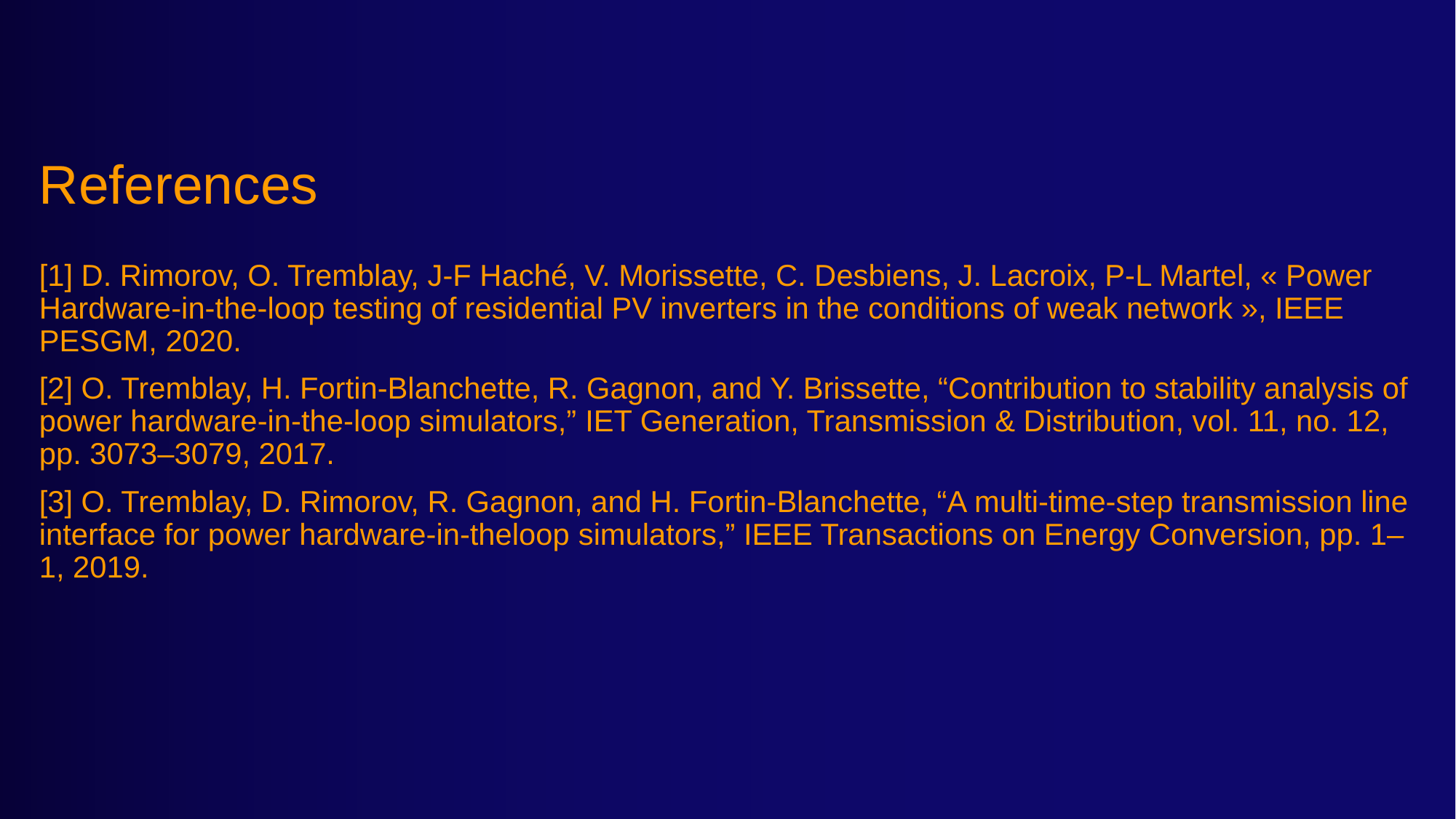

# References
[1] D. Rimorov, O. Tremblay, J-F Haché, V. Morissette, C. Desbiens, J. Lacroix, P-L Martel, « Power Hardware-in-the-loop testing of residential PV inverters in the conditions of weak network », IEEE PESGM, 2020.
[2] O. Tremblay, H. Fortin-Blanchette, R. Gagnon, and Y. Brissette, “Contribution to stability analysis of power hardware-in-the-loop simulators,” IET Generation, Transmission & Distribution, vol. 11, no. 12, pp. 3073–3079, 2017.
[3] O. Tremblay, D. Rimorov, R. Gagnon, and H. Fortin-Blanchette, “A multi-time-step transmission line interface for power hardware-in-theloop simulators,” IEEE Transactions on Energy Conversion, pp. 1–1, 2019.